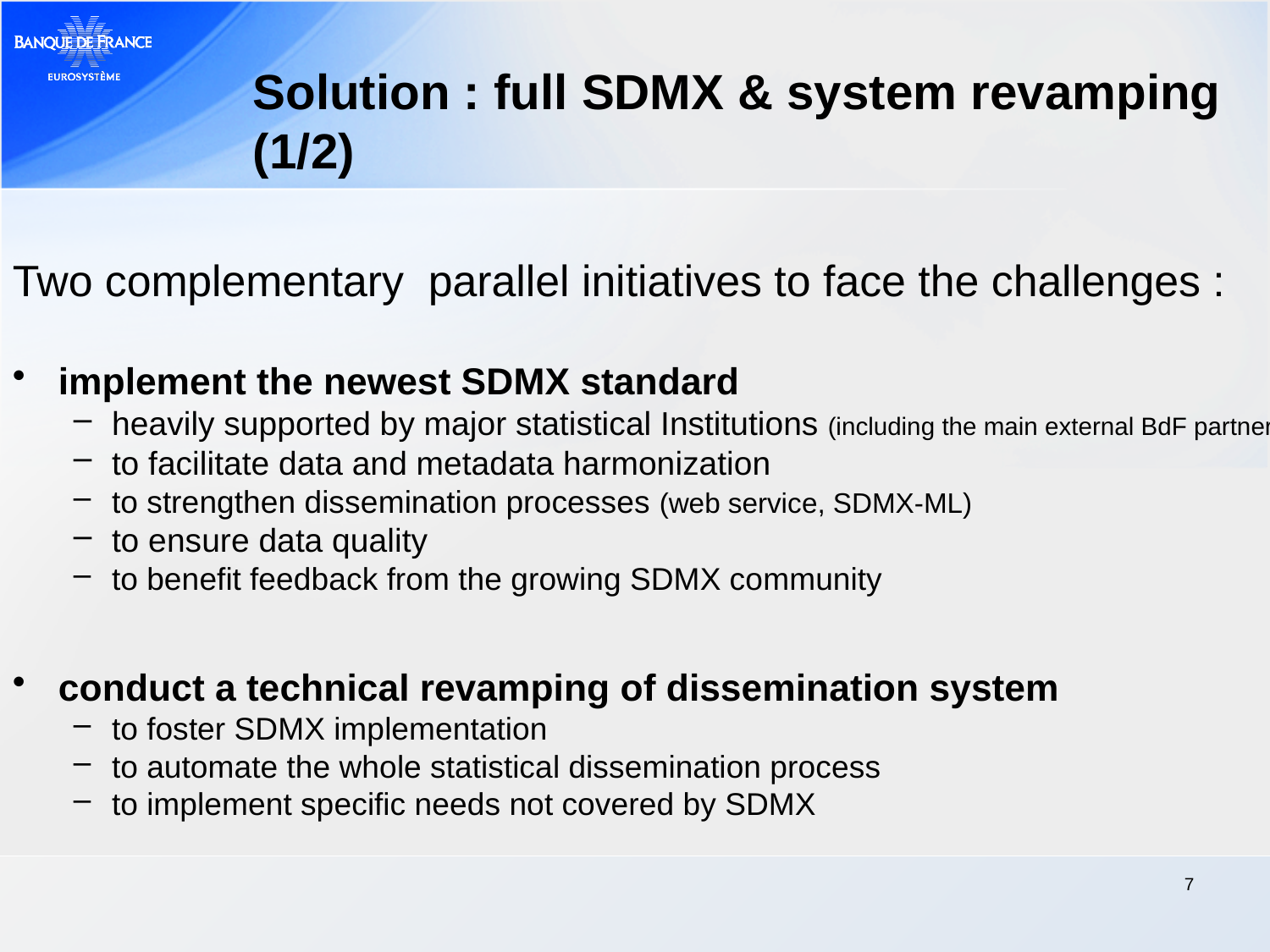

# Solution : full SDMX & system revamping (1/2)
Two complementary  parallel initiatives to face the challenges :

implement the newest SDMX standard
heavily supported by major statistical Institutions (including the main external BdF partners)
to facilitate data and metadata harmonization
to strengthen dissemination processes (web service, SDMX-ML)
to ensure data quality
to benefit feedback from the growing SDMX community

conduct a technical revamping of dissemination system
to foster SDMX implementation
to automate the whole statistical dissemination process
to implement specific needs not covered by SDMX

7